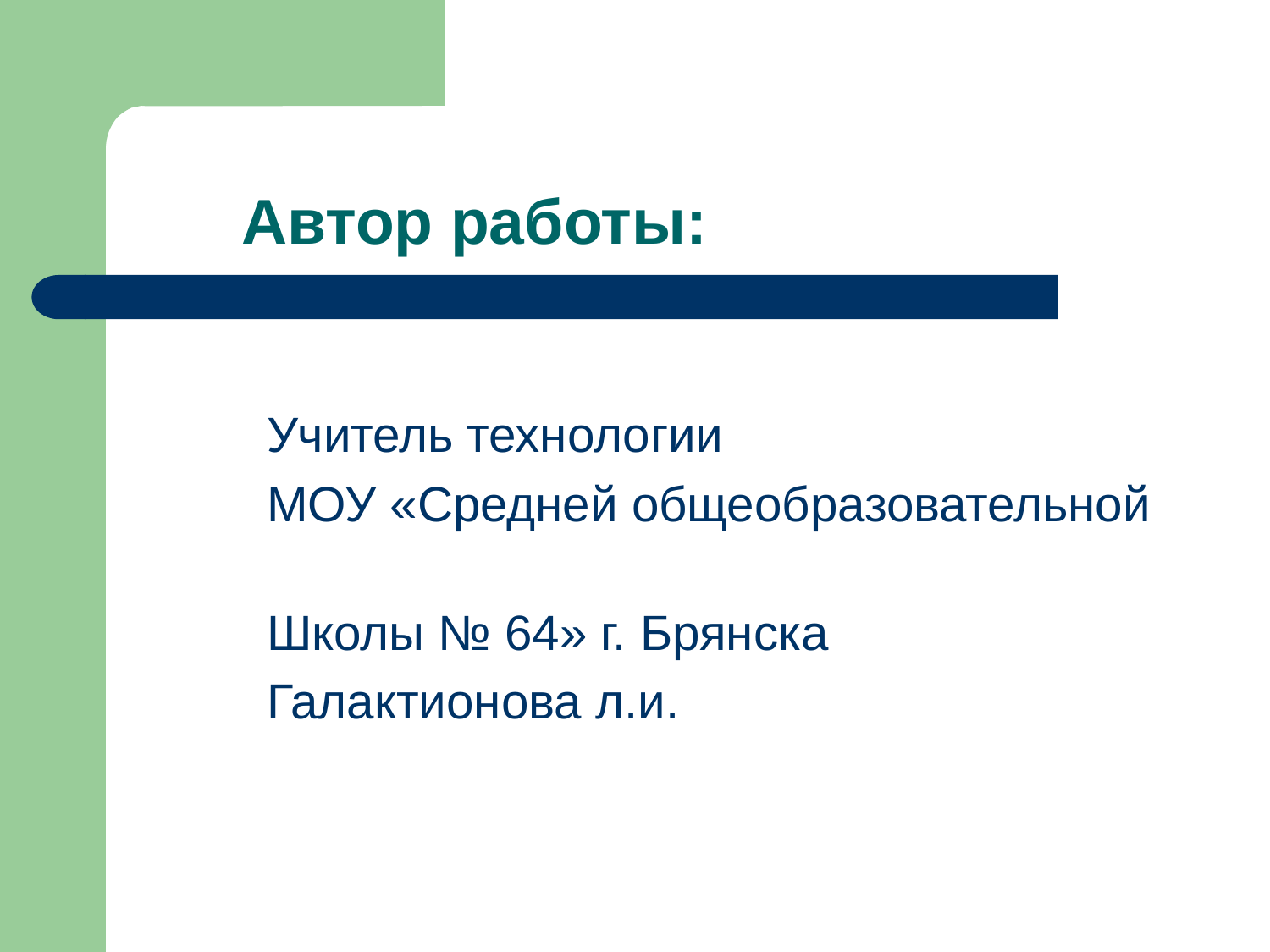

# Автор работы:

          Учитель технологии
          МОУ «Средней общеобразовательной
          Школы № 64» г. Брянска
          Галактионова л.и.